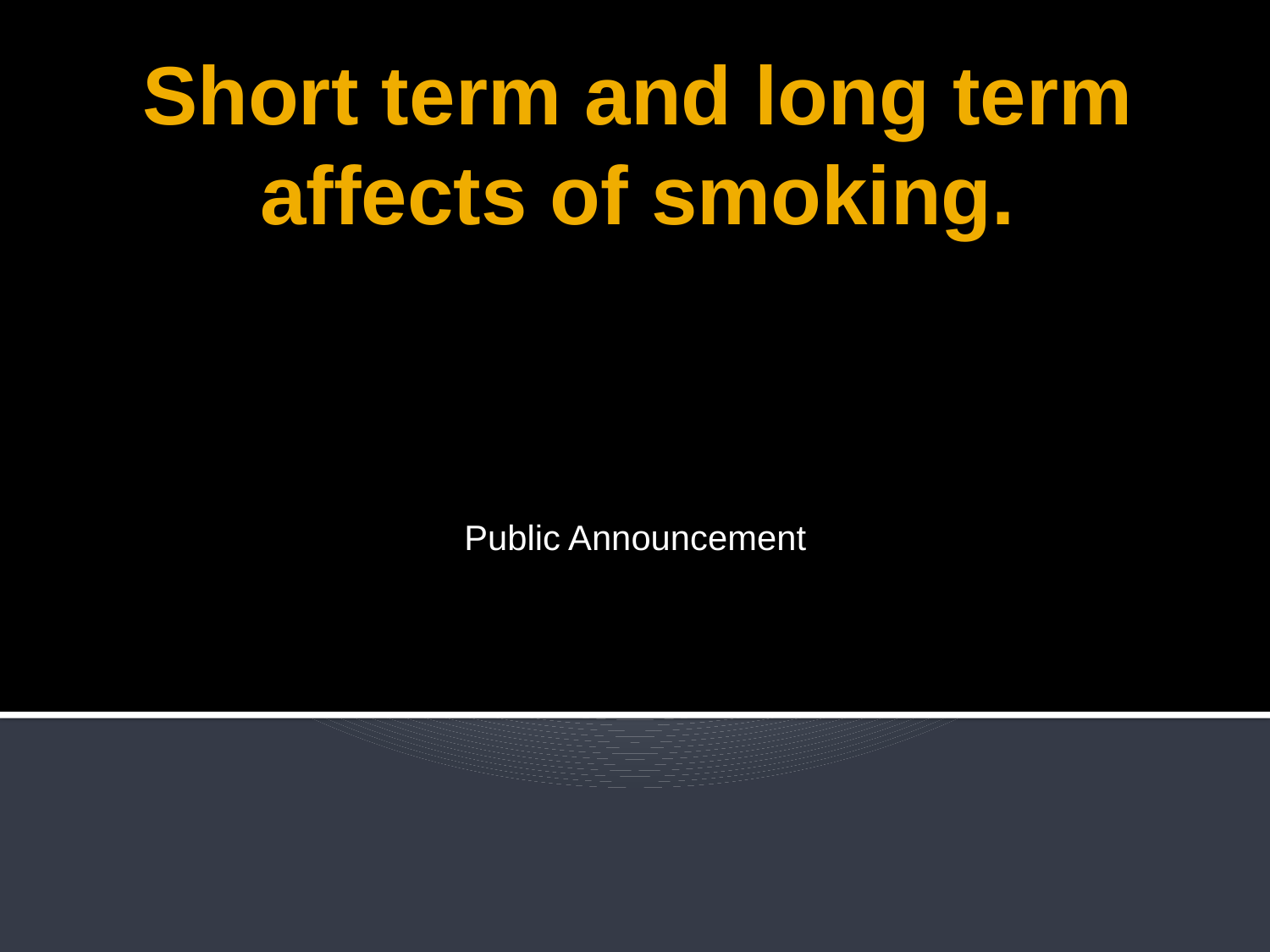

# Short term and long term affects of smoking.
Public Announcement